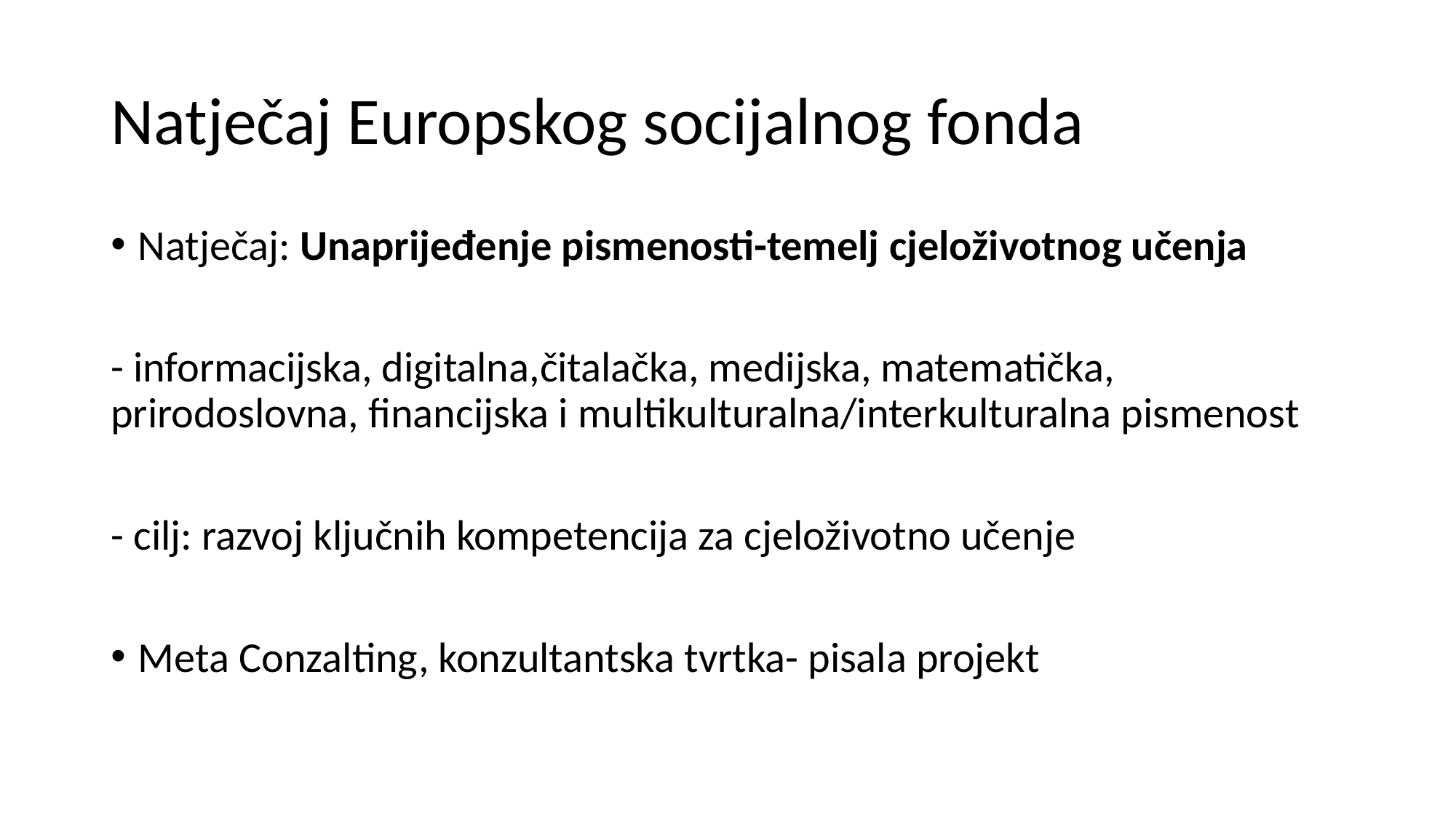

# Natječaj Europskog socijalnog fonda
Natječaj: Unaprijeđenje pismenosti-temelj cjeloživotnog učenja

- informacijska, digitalna,čitalačka, medijska, matematička, prirodoslovna, financijska i multikulturalna/interkulturalna pismenost

- cilj: razvoj ključnih kompetencija za cjeloživotno učenje

Meta Conzalting, konzultantska tvrtka- pisala projekt